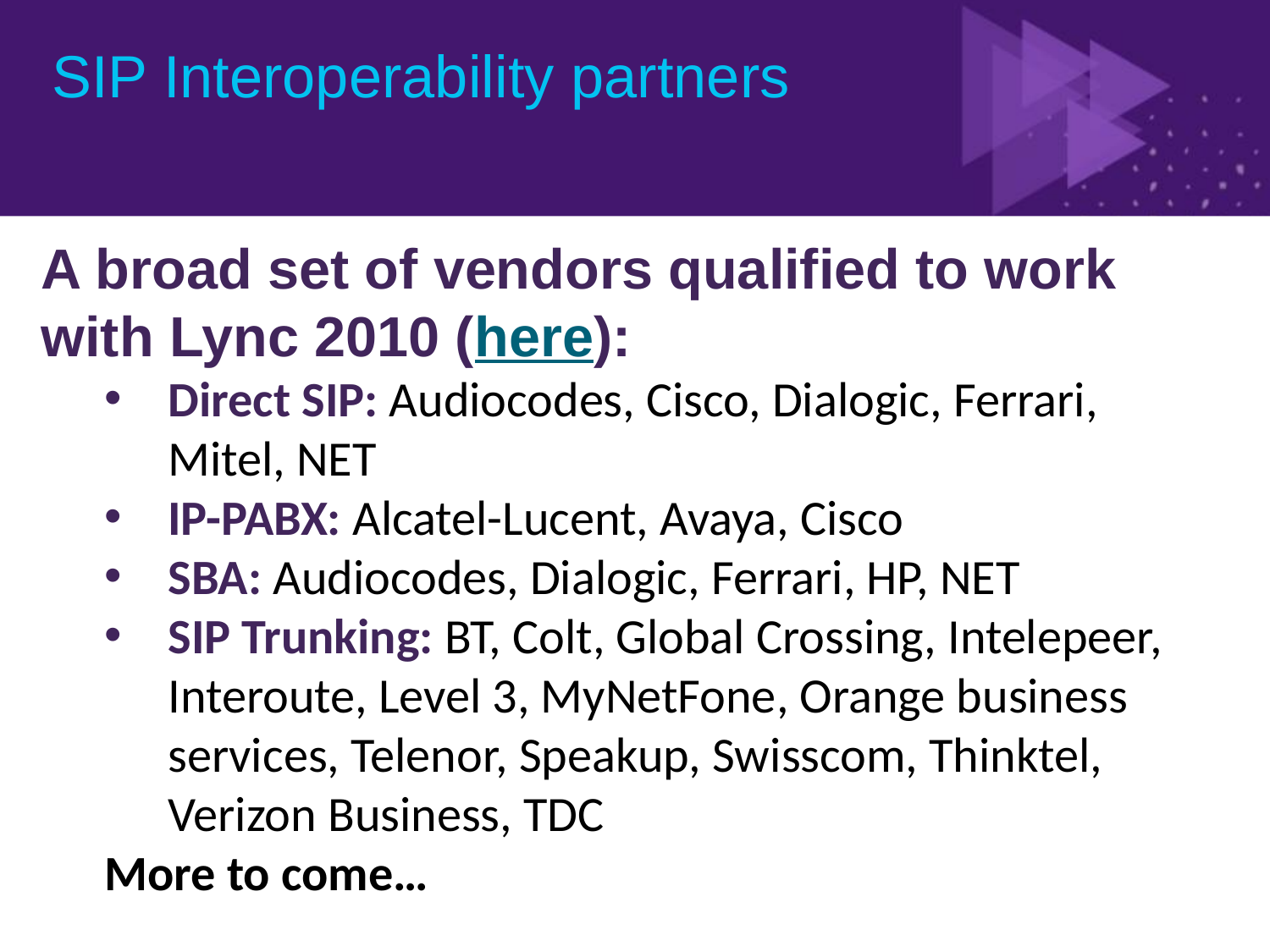

# SIP Interoperability partners
A broad set of vendors qualified to work with Lync 2010 (here):
Direct SIP: Audiocodes, Cisco, Dialogic, Ferrari, Mitel, NET
IP-PABX: Alcatel-Lucent, Avaya, Cisco
SBA: Audiocodes, Dialogic, Ferrari, HP, NET
SIP Trunking: BT, Colt, Global Crossing, Intelepeer, Interoute, Level 3, MyNetFone, Orange business services, Telenor, Speakup, Swisscom, Thinktel, Verizon Business, TDC
More to come…